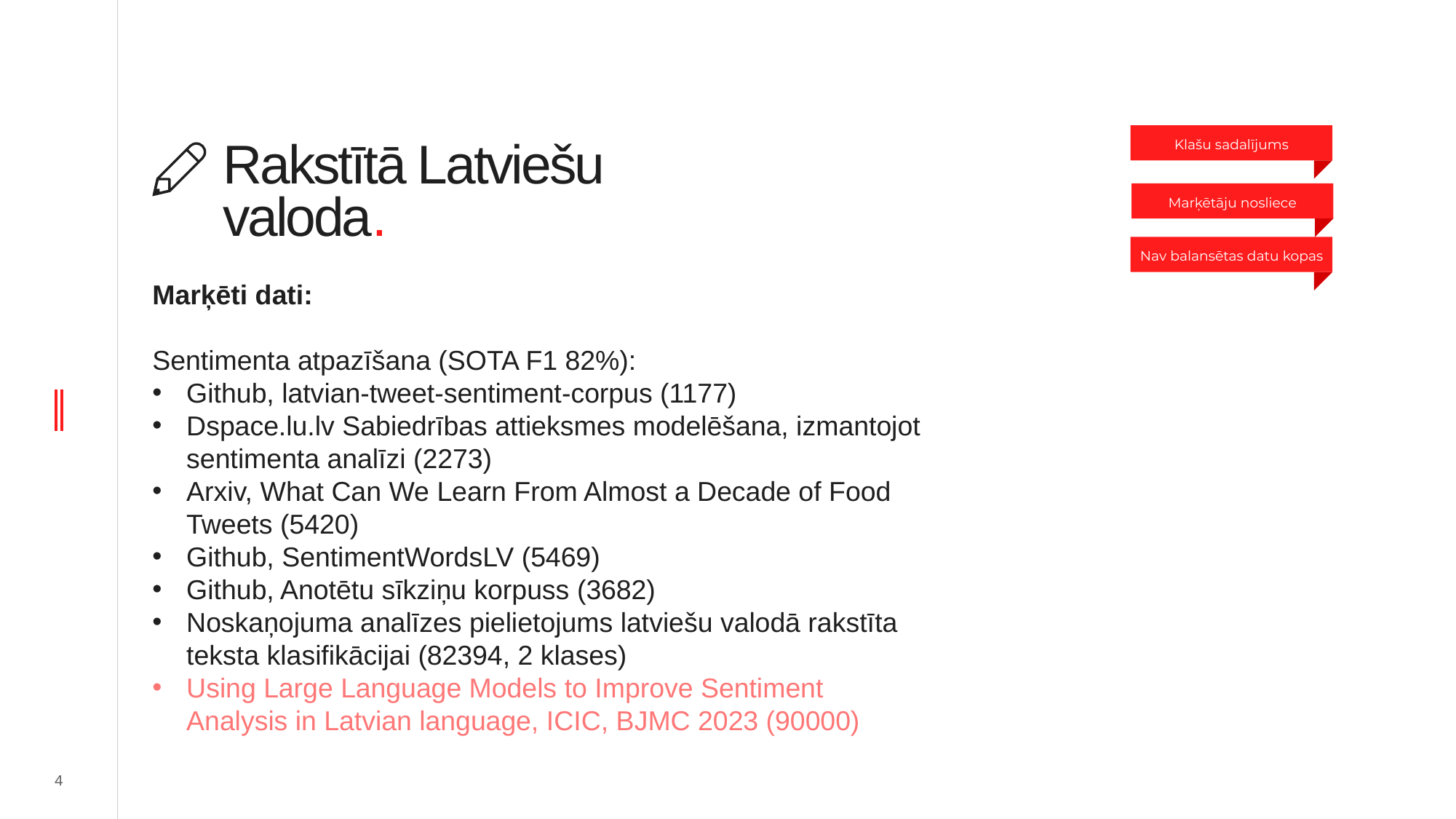

# Rakstītā Latviešu valoda.
Klašu sadalījums

Marķētāju nosliece

Nav balansētas datu kopas
Marķēti dati:

Sentimenta atpazīšana (SOTA F1 82%):
Github, latvian-tweet-sentiment-corpus (1177)
Dspace.lu.lv Sabiedrības attieksmes modelēšana, izmantojot sentimenta analīzi (2273)
Arxiv, What Can We Learn From Almost a Decade of Food Tweets (5420)
Github, SentimentWordsLV (5469)
Github, Anotētu sīkziņu korpuss (3682)
Noskaņojuma analīzes pielietojums latviešu valodā rakstīta teksta klasifikācijai (82394, 2 klases)
Using Large Language Models to Improve Sentiment Analysis in Latvian language, ICIC, BJMC 2023 (90000)

4